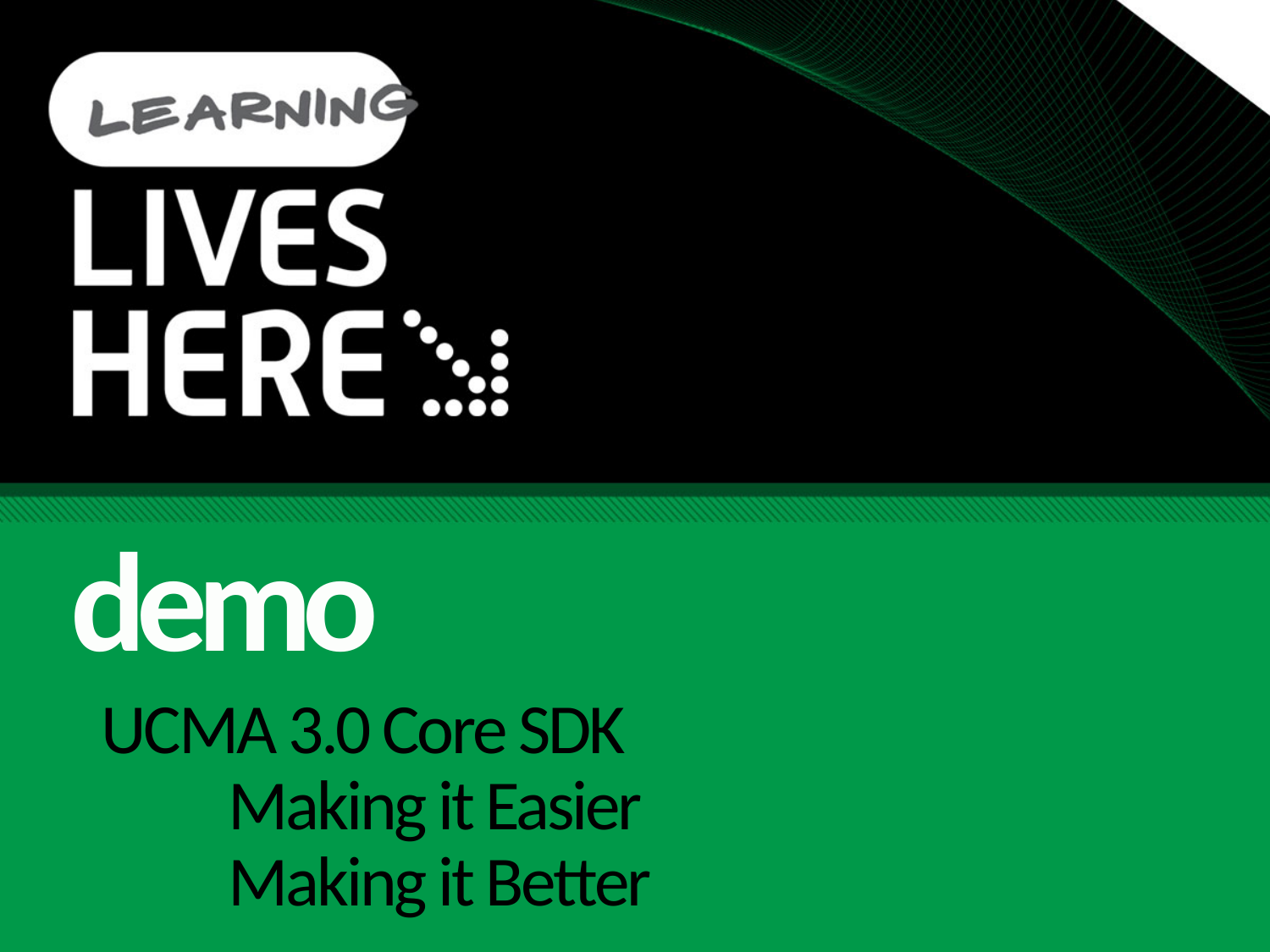

demo
# UCMA 3.0 Core SDK Making it Easier Making it Better